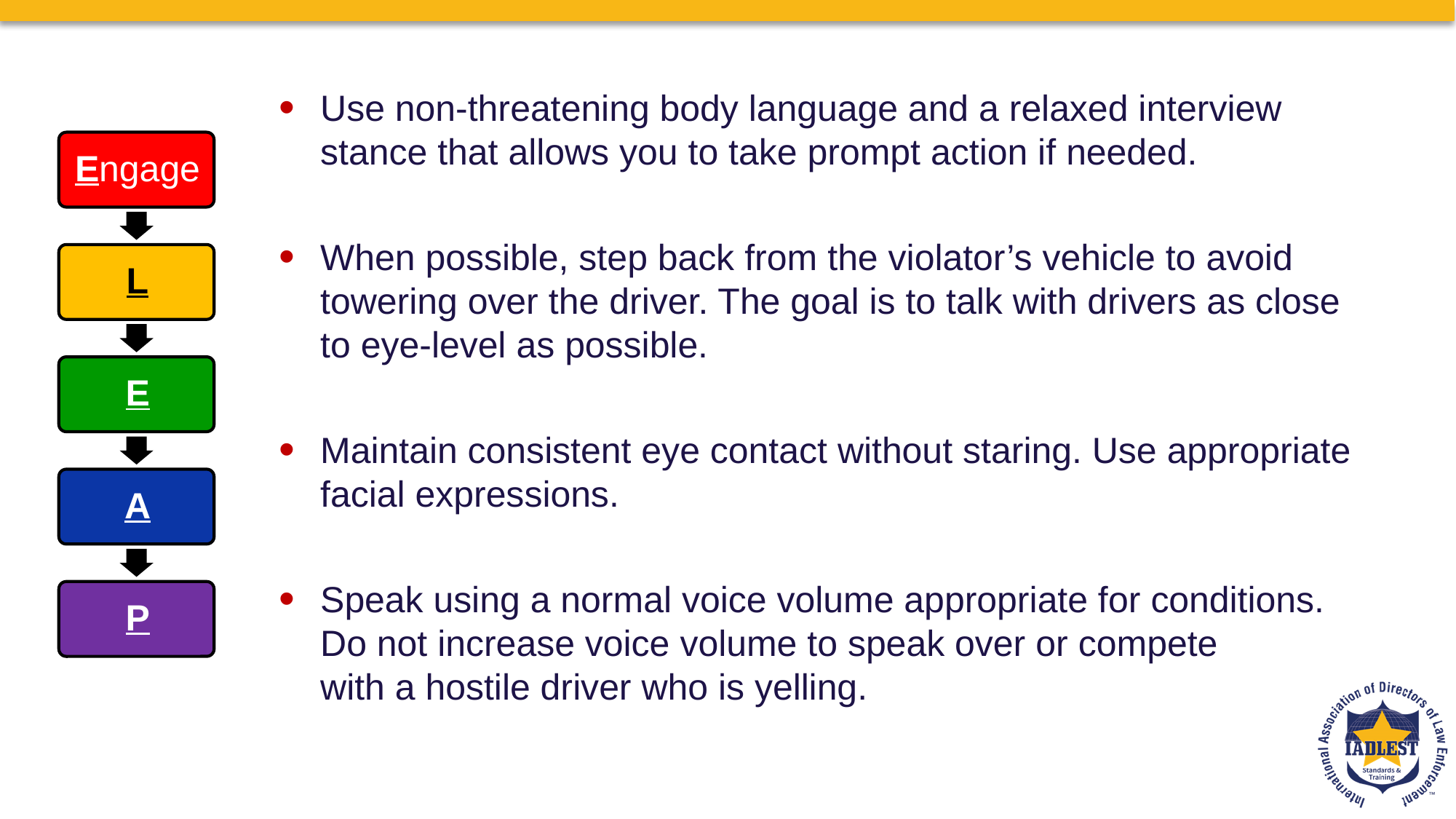

Use non-threatening body language and a relaxed interview stance that allows you to take prompt action if needed.

When possible, step back from the violator’s vehicle to avoid towering over the driver. The goal is to talk with drivers as close to eye-level as possible.

Maintain consistent eye contact without staring. Use appropriate facial expressions.

Speak using a normal voice volume appropriate for conditions. Do not increase voice volume to speak over or compete            with a hostile driver who is yelling.
Engage

L

E

A

P